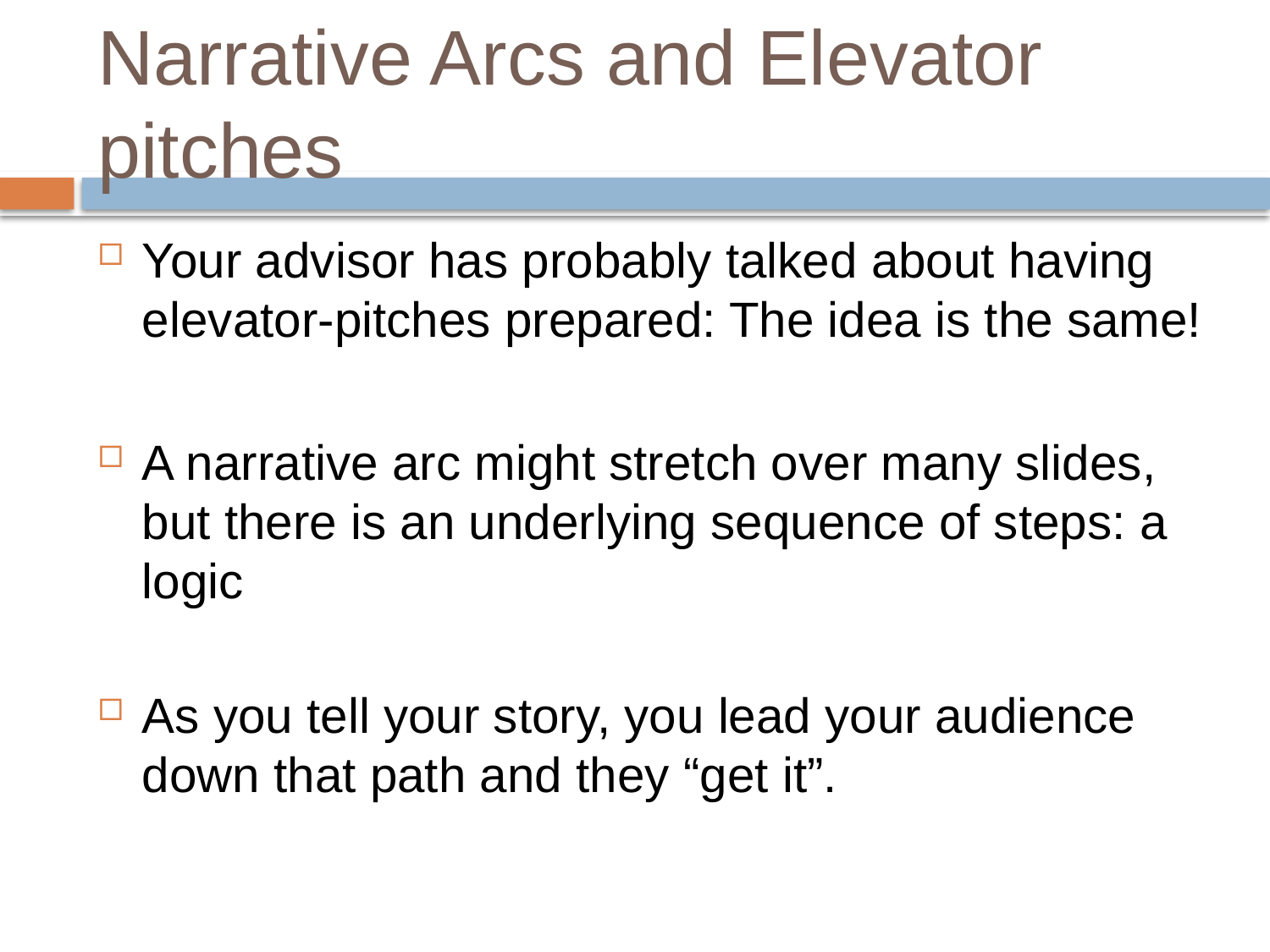

# Narrative Arcs and Elevator pitches
Your advisor has probably talked about having elevator-pitches prepared: The idea is the same!

A narrative arc might stretch over many slides, but there is an underlying sequence of steps: a logic

As you tell your story, you lead your audience down that path and they “get it”.